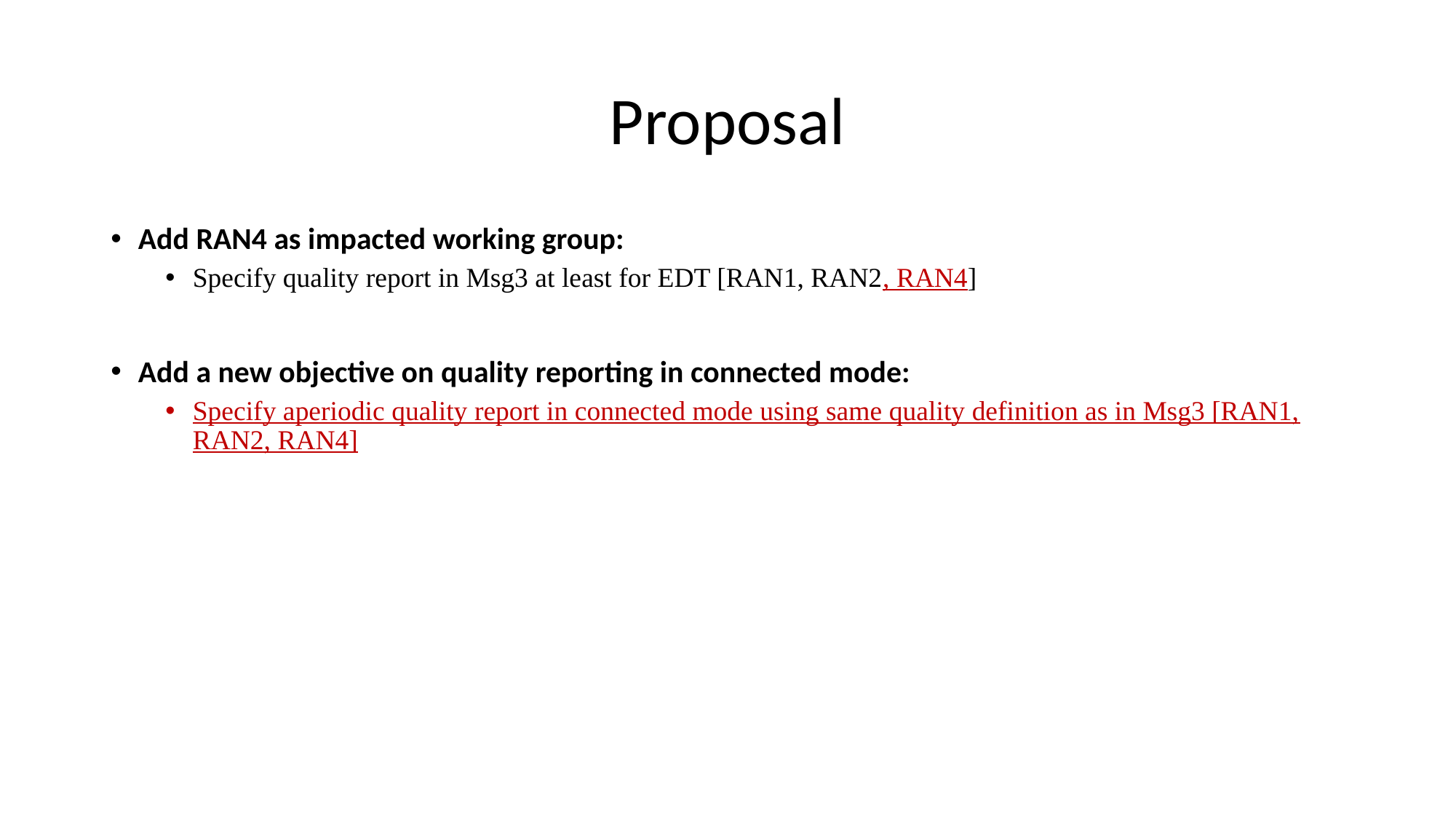

# Proposal
Add RAN4 as impacted working group:
Specify quality report in Msg3 at least for EDT [RAN1, RAN2, RAN4]

Add a new objective on quality reporting in connected mode:
Specify aperiodic quality report in connected mode using same quality definition as in Msg3 [RAN1, RAN2, RAN4]